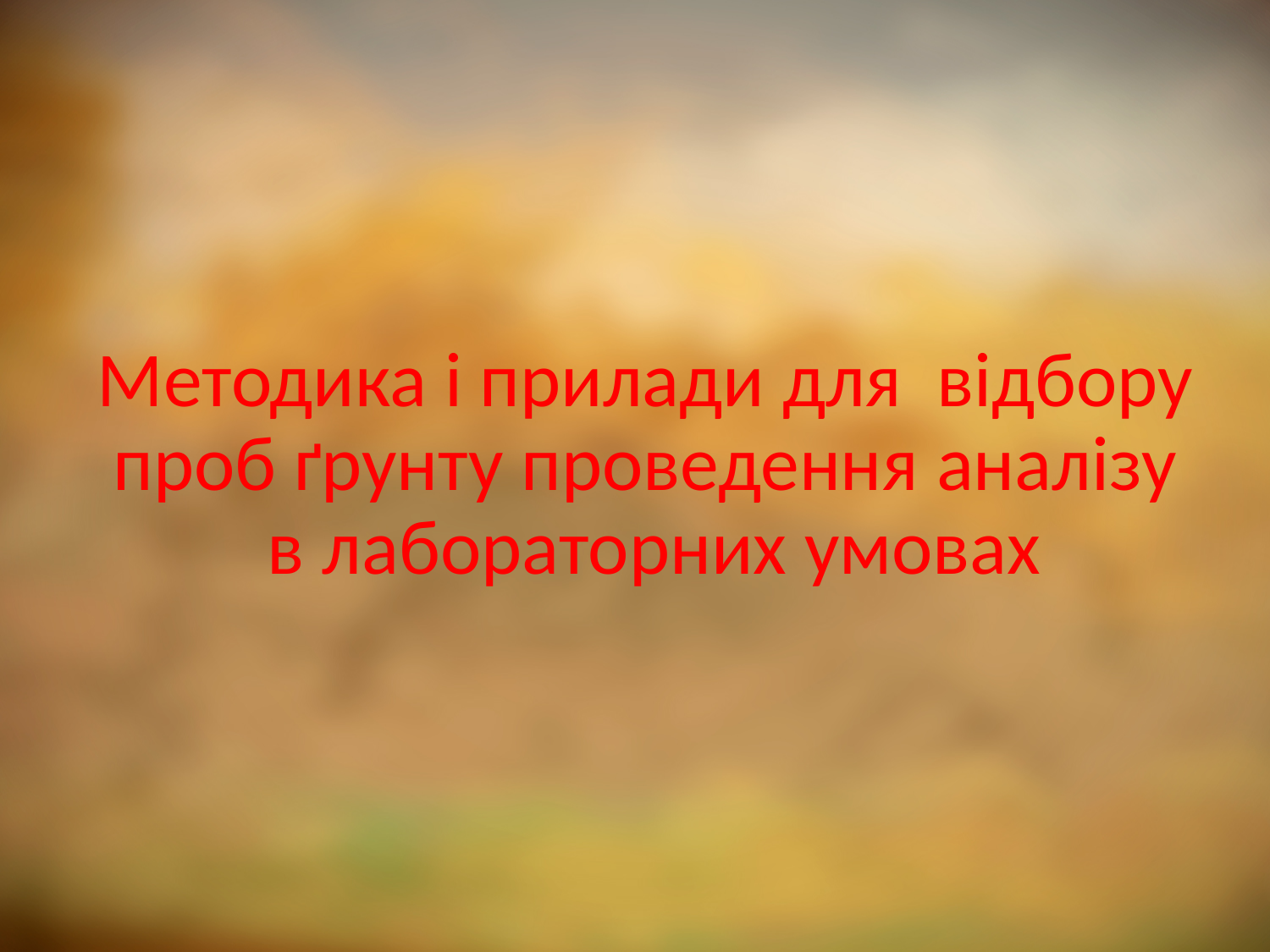

# Методика і прилади для  відбору проб ґрунту проведення аналізу в лабораторних умовах